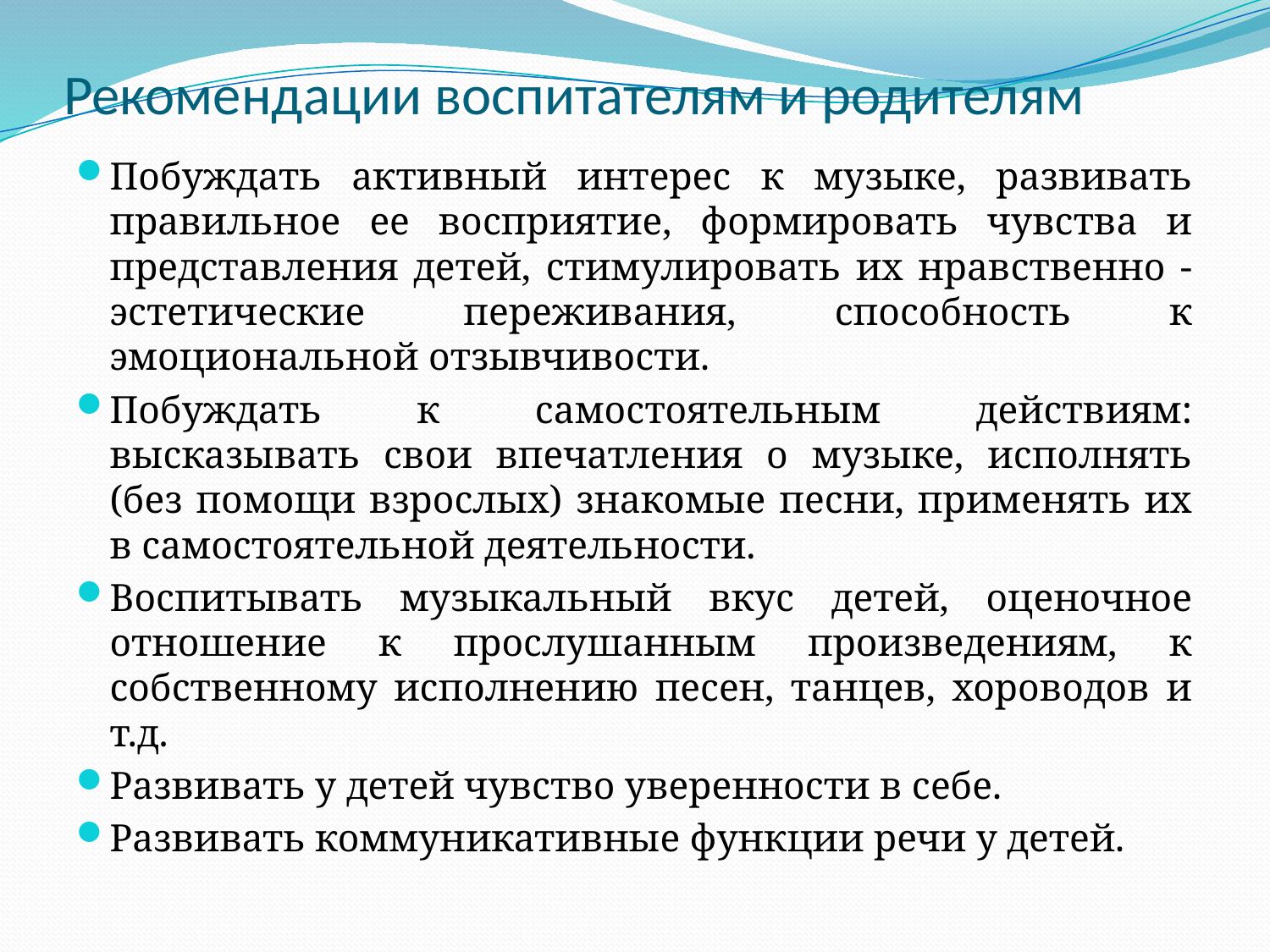

Рекомендации к педагогу:
1.Побуждать активный интерес к музыке, развивать правильное ее восприятие, формировать чувства и представления детей, стимулировать их нравственно - эстетические переживания, способность к эмоциональной отзывчивости.
2.Побуждать к самостоятельным действиям: высказывать свои впечатления о музыке, исполнять (без помощи взрослых) знакомые песни, применять их в самостоятельной деятельности.
3.Воспитывать музыкальный вкус детей, оценочное отношение к прослушанным произведениям, к собственному исполнению песен, танцев, хороводов и т.д.
4.Развивать у детей чувство уверенности в себе.
5.Развивать коммуникативные функции речи у детей.
6.Формировать у детей чувство коллективизма и ответственности.
Рекомендации для родителей:
1.Приобщать детей к музыкальной деятельности.
2.Поощрять творческие способности детей.
3.Развивать у детей эстетическое отношение к музыке.
4.Привлекать внимание детей к богатому и разнообразному миру звуков.
Итак, музыкальные способности у всех детей выявляются по-разному. У кого-то все три основные способности проявляются достаточно ярко, развиваются быстро и легко. Это свидетельствует о музыкальности детей. У других способности обнаруживаются позже, развиваются труднее.
# Рекомендации воспитателям и родителям
Побуждать активный интерес к музыке, развивать правильное ее восприятие, формировать чувства и представления детей, стимулировать их нравственно - эстетические переживания, способность к эмоциональной отзывчивости.
Побуждать к самостоятельным действиям: высказывать свои впечатления о музыке, исполнять (без помощи взрослых) знакомые песни, применять их в самостоятельной деятельности.
Воспитывать музыкальный вкус детей, оценочное отношение к прослушанным произведениям, к собственному исполнению песен, танцев, хороводов и т.д.
Развивать у детей чувство уверенности в себе.
Развивать коммуникативные функции речи у детей.